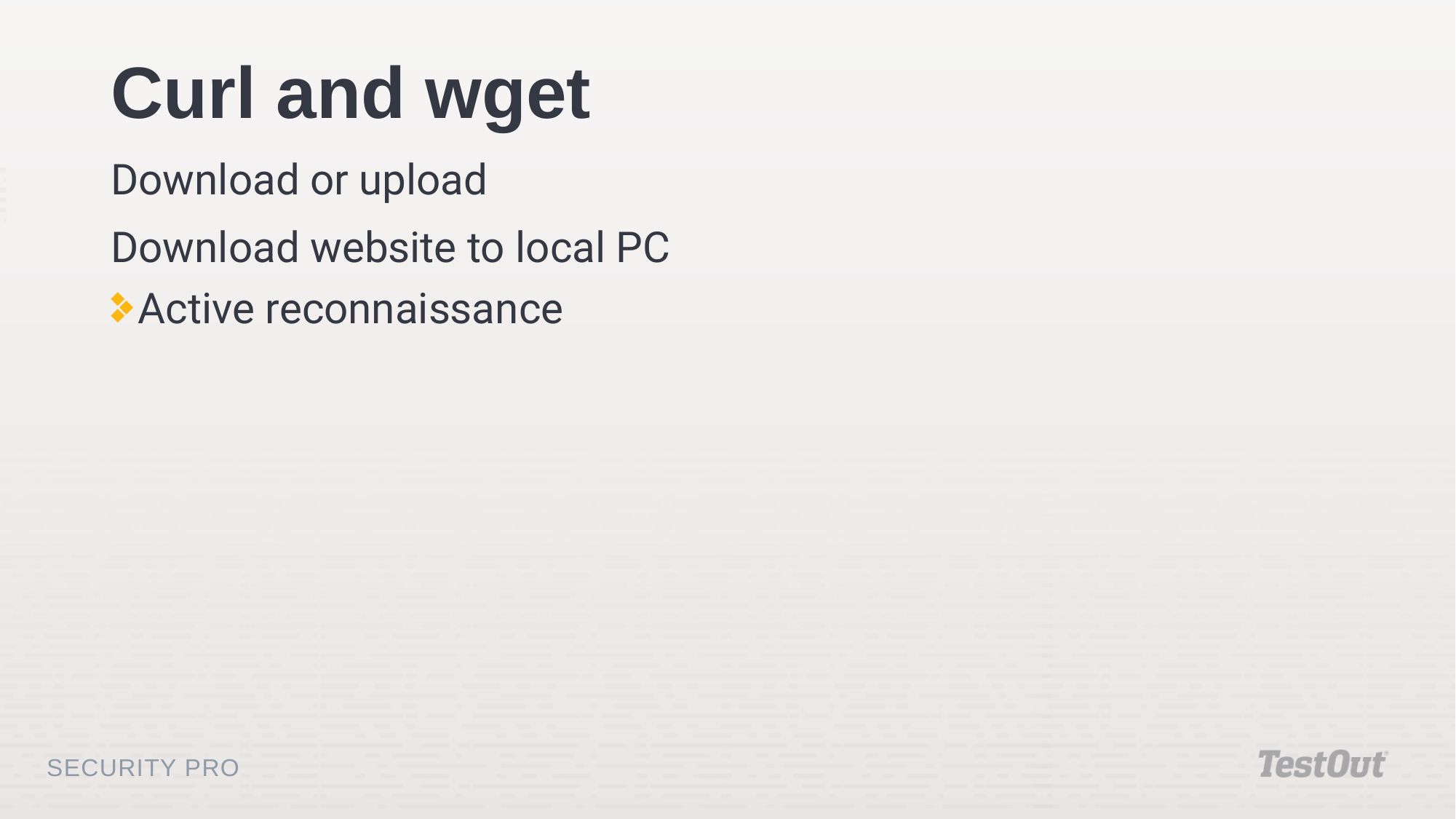

# Curl and wget
Download or upload
Download website to local PC
Active reconnaissance
Security Pro